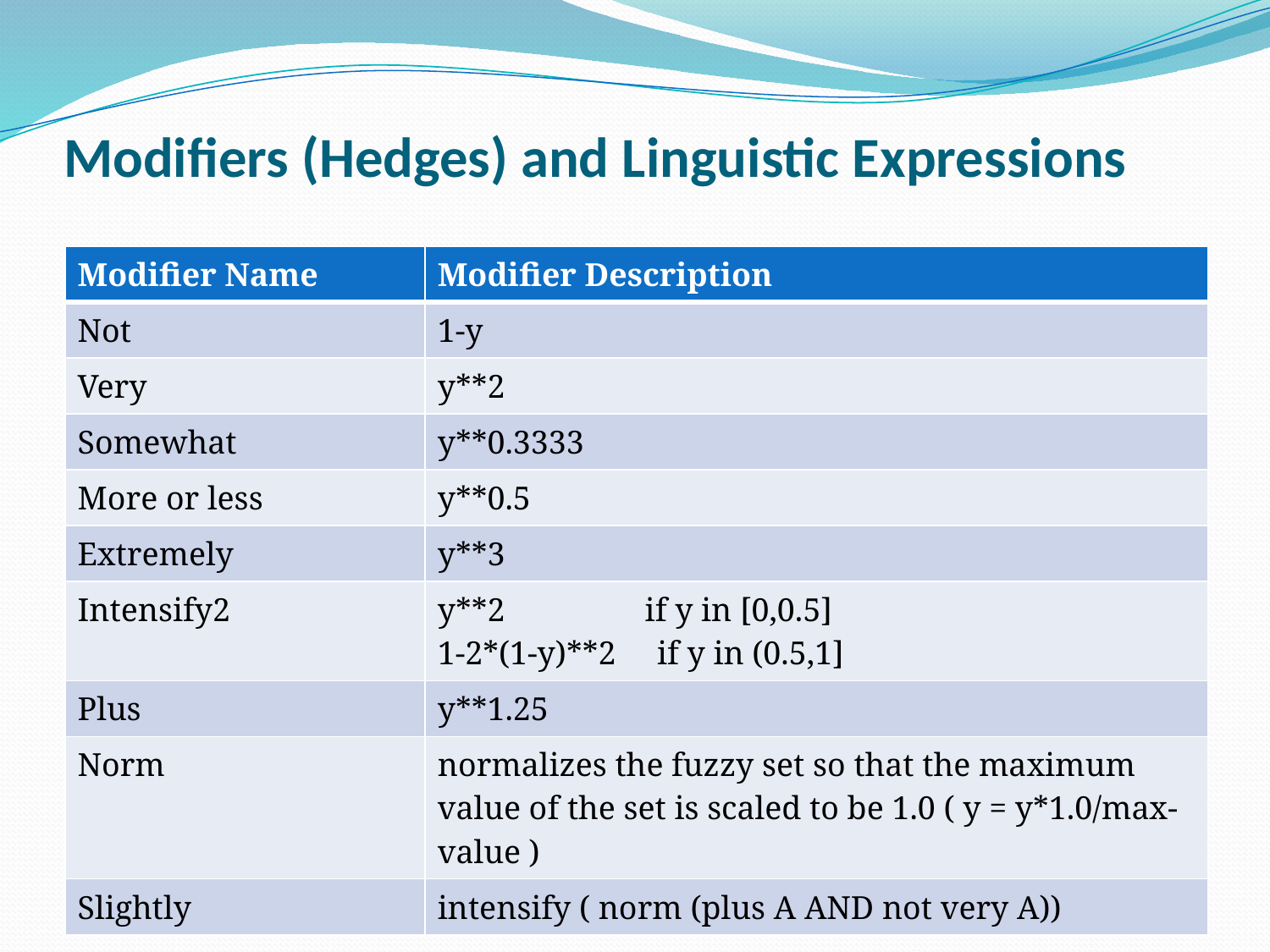

# Modifiers (Hedges) and Linguistic Expressions
| Modifier Name | Modifier Description |
| --- | --- |
| Not | 1-y |
| Very | y\*\*2 |
| Somewhat | y\*\*0.3333 |
| More or less | y\*\*0.5 |
| Extremely | y\*\*3 |
| Intensify2 | y\*\*2 if y in [0,0.5] 1-2\*(1-y)\*\*2 if y in (0.5,1] |
| Plus | y\*\*1.25 |
| Norm | normalizes the fuzzy set so that the maximum value of the set is scaled to be 1.0 ( y = y\*1.0/max-value ) |
| Slightly | intensify ( norm (plus A AND not very A)) |